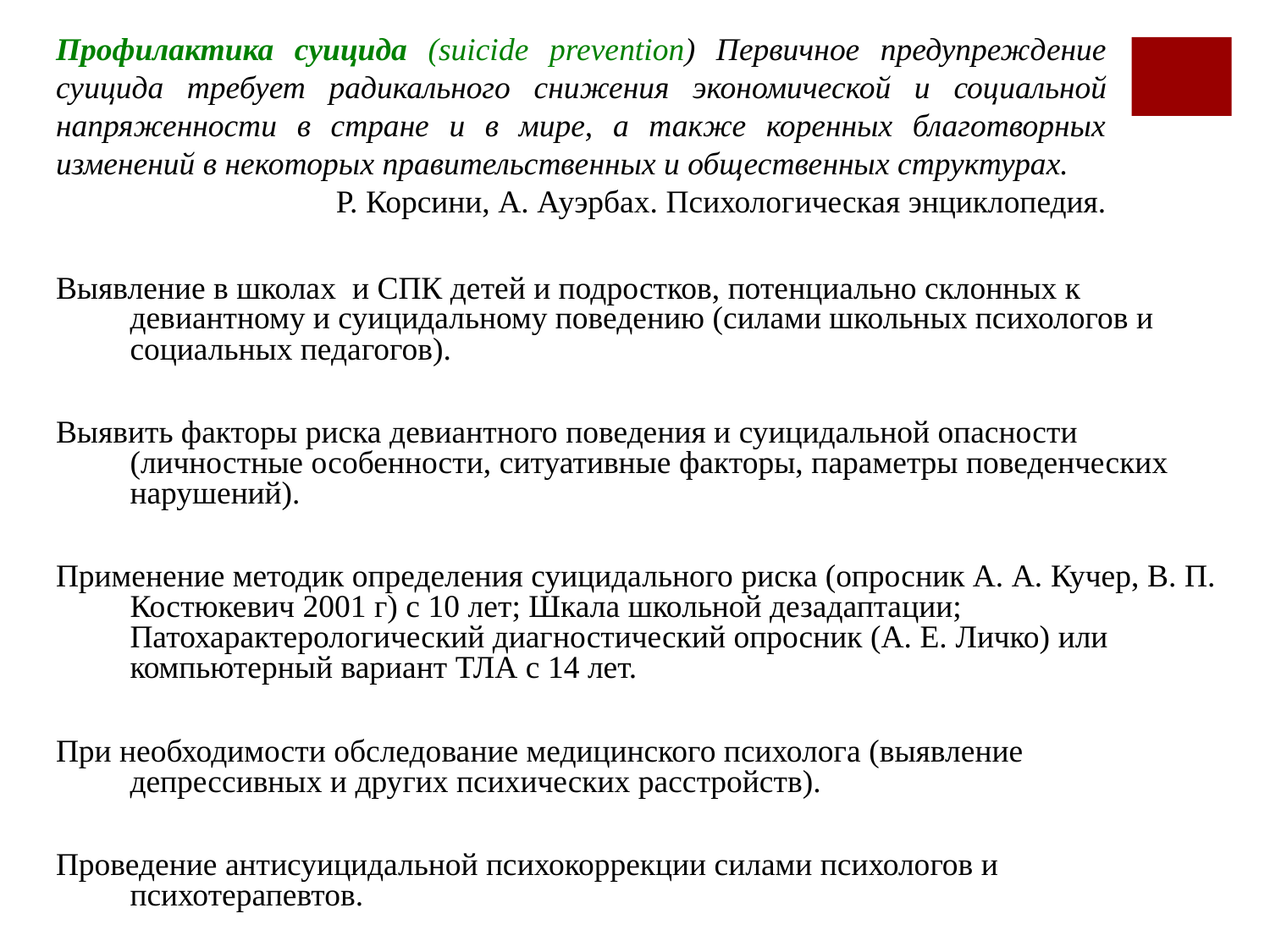

Профилактика суицида (suicide prevention) Первичное предупреждение суицида требует радикального снижения экономической и социальной напряженности в стране и в мире, а также коренных благотворных изменений в некоторых правительственных и общественных структурах.
Р. Корсини, А. Ауэрбах. Психологическая энциклопедия.
Выявление в школах  и СПК детей и подростков, потенциально склонных к девиантному и суицидальному поведению (силами школьных психологов и социальных педагогов).
Выявить факторы риска девиантного поведения и суицидальной опасности (личностные особенности, ситуативные факторы, параметры поведенческих нарушений).
Применение методик определения суицидального риска (опросник А. А. Кучер, В. П. Костюкевич 2001 г) с 10 лет; Шкала школьной дезадаптации; Патохарактерологический диагностический опросник (А. Е. Личко) или компьютерный вариант ТЛА с 14 лет.
При необходимости обследование медицинского психолога (выявление депрессивных и других психических расстройств).
Проведение антисуицидальной психокоррекции силами психологов и психотерапевтов.